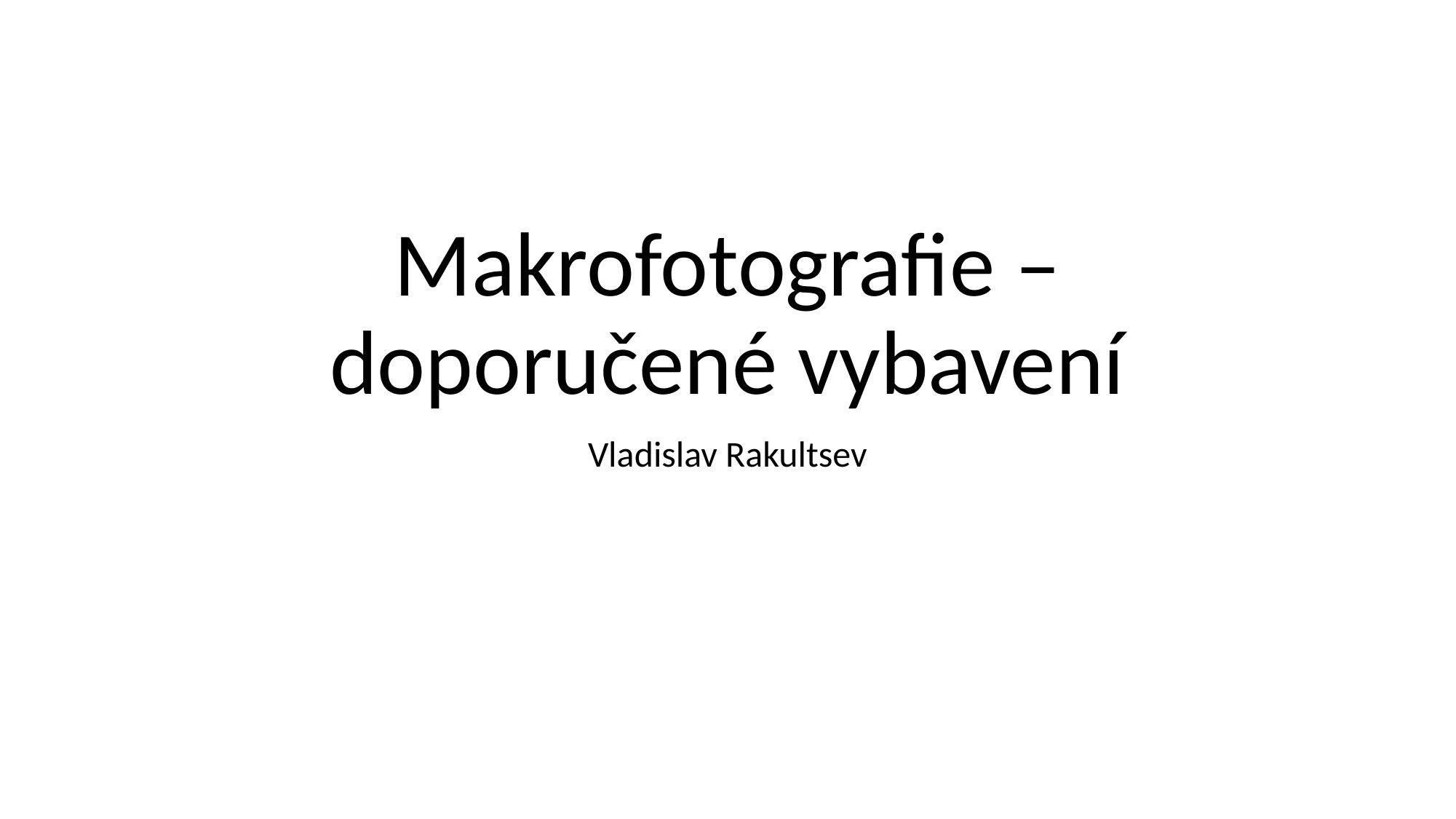

# Makrofotografie – doporučené vybavení
Vladislav Rakultsev